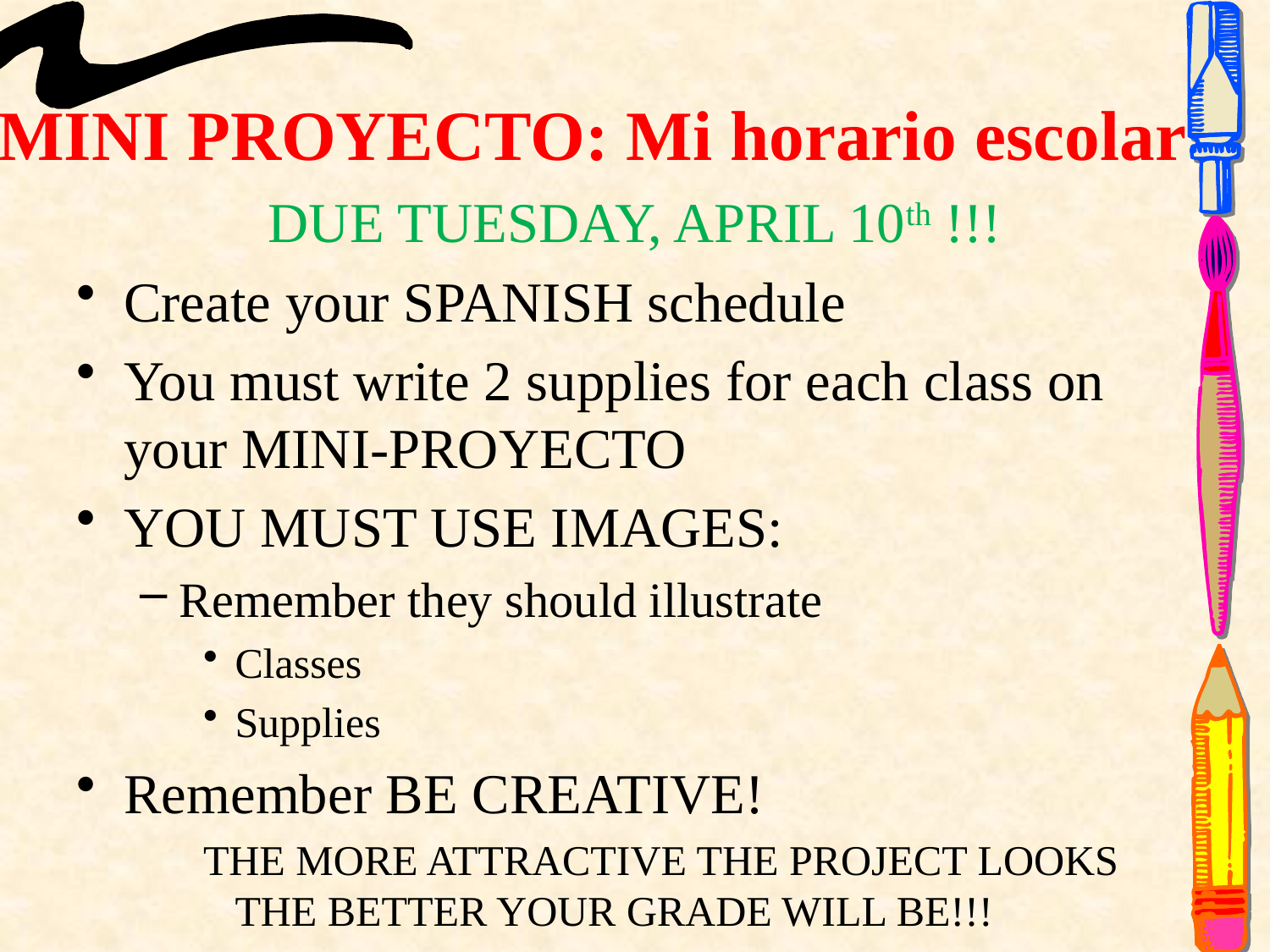

# MINI PROYECTO: Mi horario escolar
DUE TUESDAY, APRIL 10th !!!
Create your SPANISH schedule
You must write 2 supplies for each class on your MINI-PROYECTO
YOU MUST USE IMAGES:
Remember they should illustrate
Classes
Supplies
Remember BE CREATIVE!
THE MORE ATTRACTIVE THE PROJECT LOOKS THE BETTER YOUR GRADE WILL BE!!!